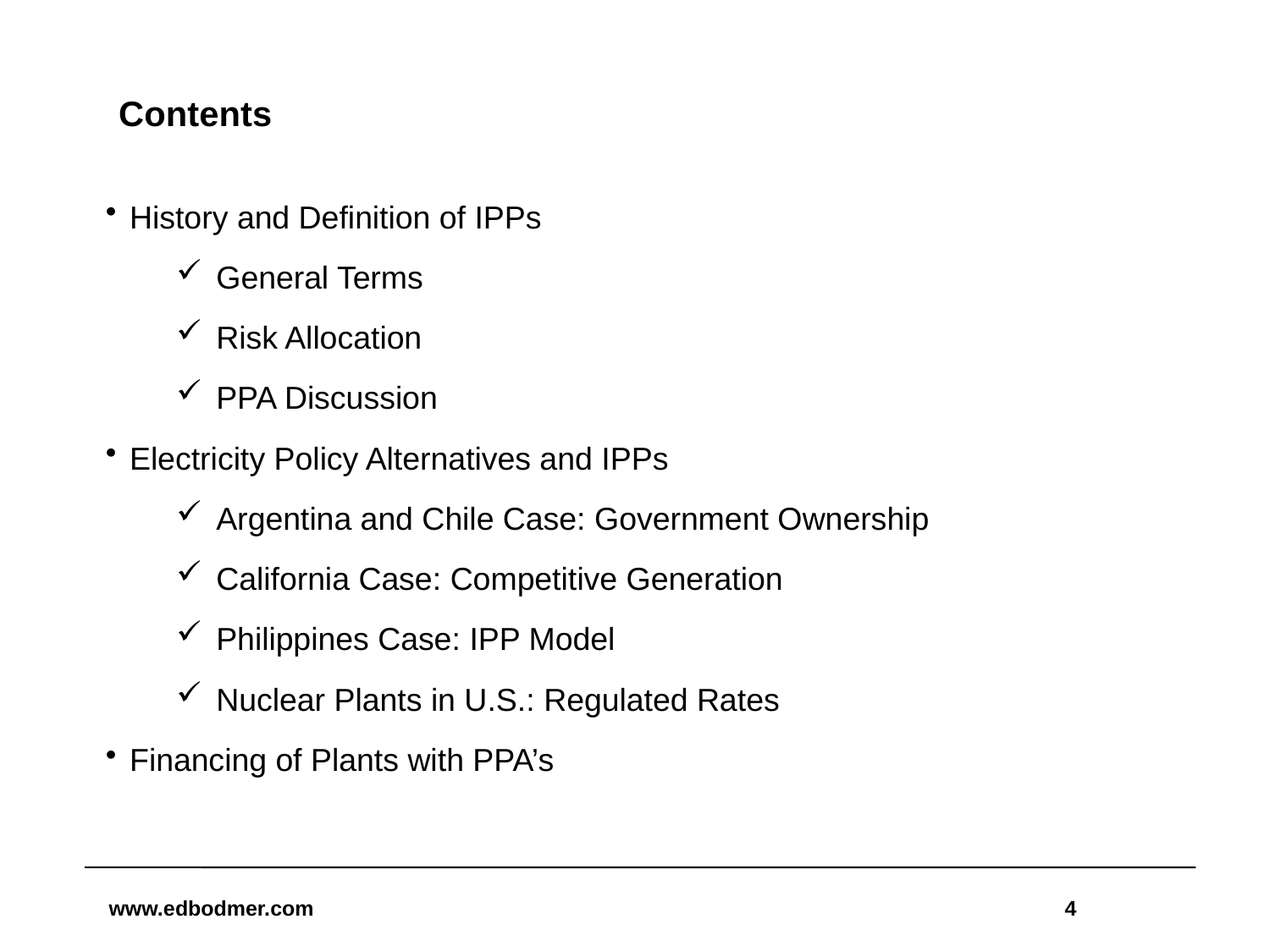

# Contents
History and Definition of IPPs
General Terms
Risk Allocation
PPA Discussion
Electricity Policy Alternatives and IPPs
Argentina and Chile Case: Government Ownership
California Case: Competitive Generation
Philippines Case: IPP Model
Nuclear Plants in U.S.: Regulated Rates
Financing of Plants with PPA’s